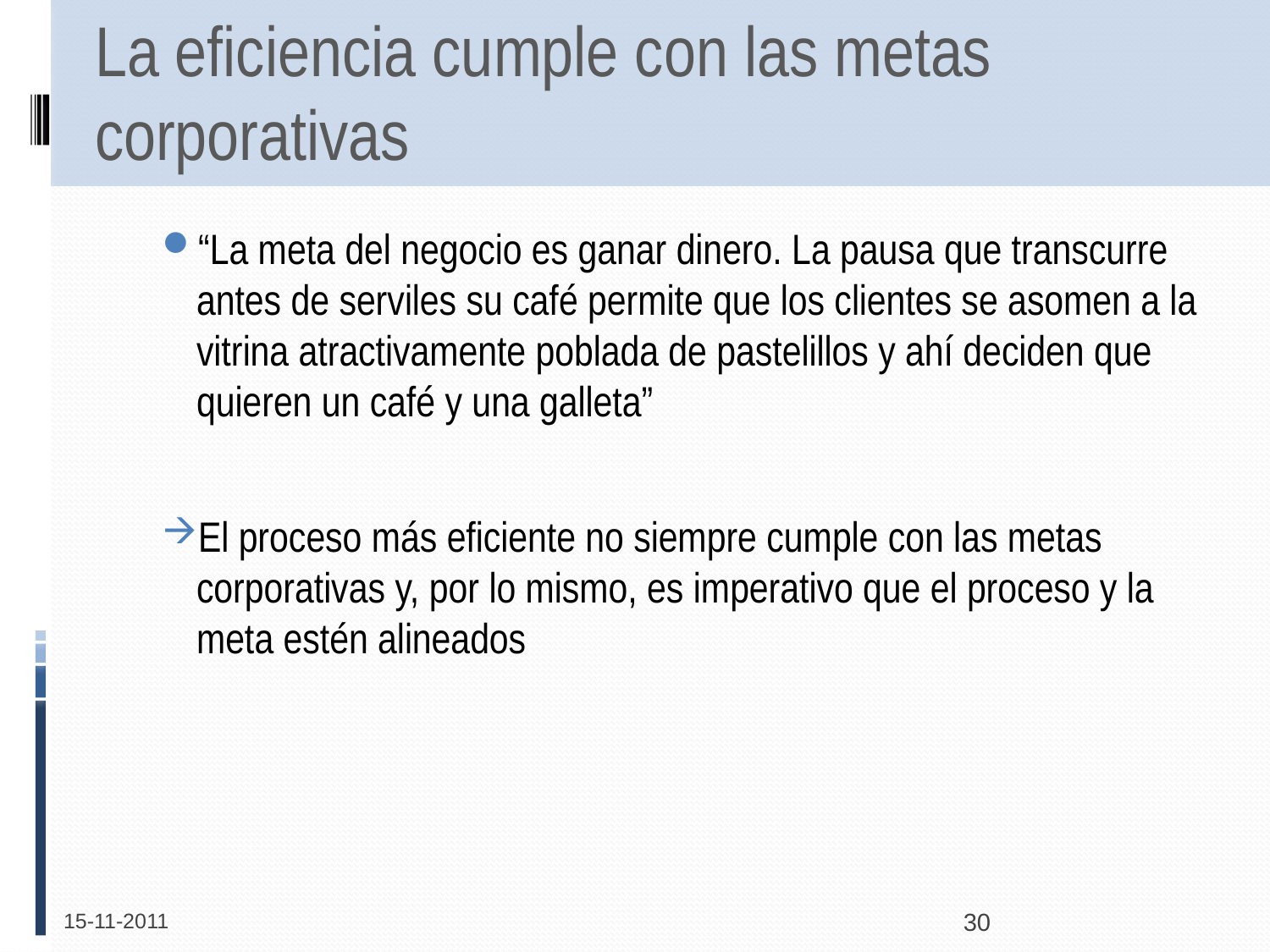

# La eficiencia cumple con las metas corporativas
“La meta del negocio es ganar dinero. La pausa que transcurre antes de serviles su café permite que los clientes se asomen a la vitrina atractivamente poblada de pastelillos y ahí deciden que quieren un café y una galleta”

El proceso más eficiente no siempre cumple con las metas corporativas y, por lo mismo, es imperativo que el proceso y la meta estén alineados

15-11-2011
30